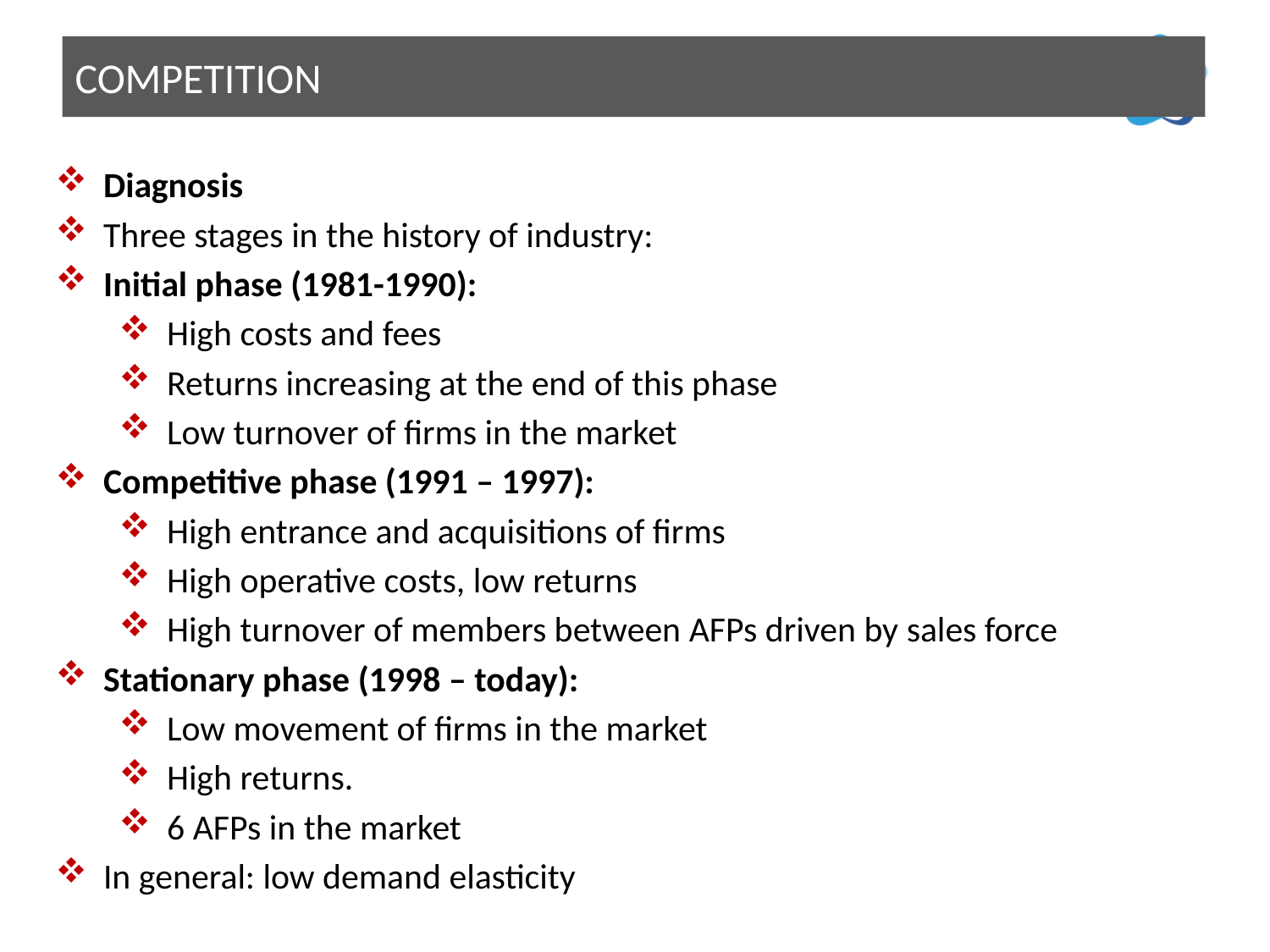

# Competition
Diagnosis
Three stages in the history of industry:
Initial phase (1981-1990):
High costs and fees
Returns increasing at the end of this phase
Low turnover of firms in the market
Competitive phase (1991 – 1997):
High entrance and acquisitions of firms
High operative costs, low returns
High turnover of members between AFPs driven by sales force
Stationary phase (1998 – today):
Low movement of firms in the market
High returns.
6 AFPs in the market
In general: low demand elasticity